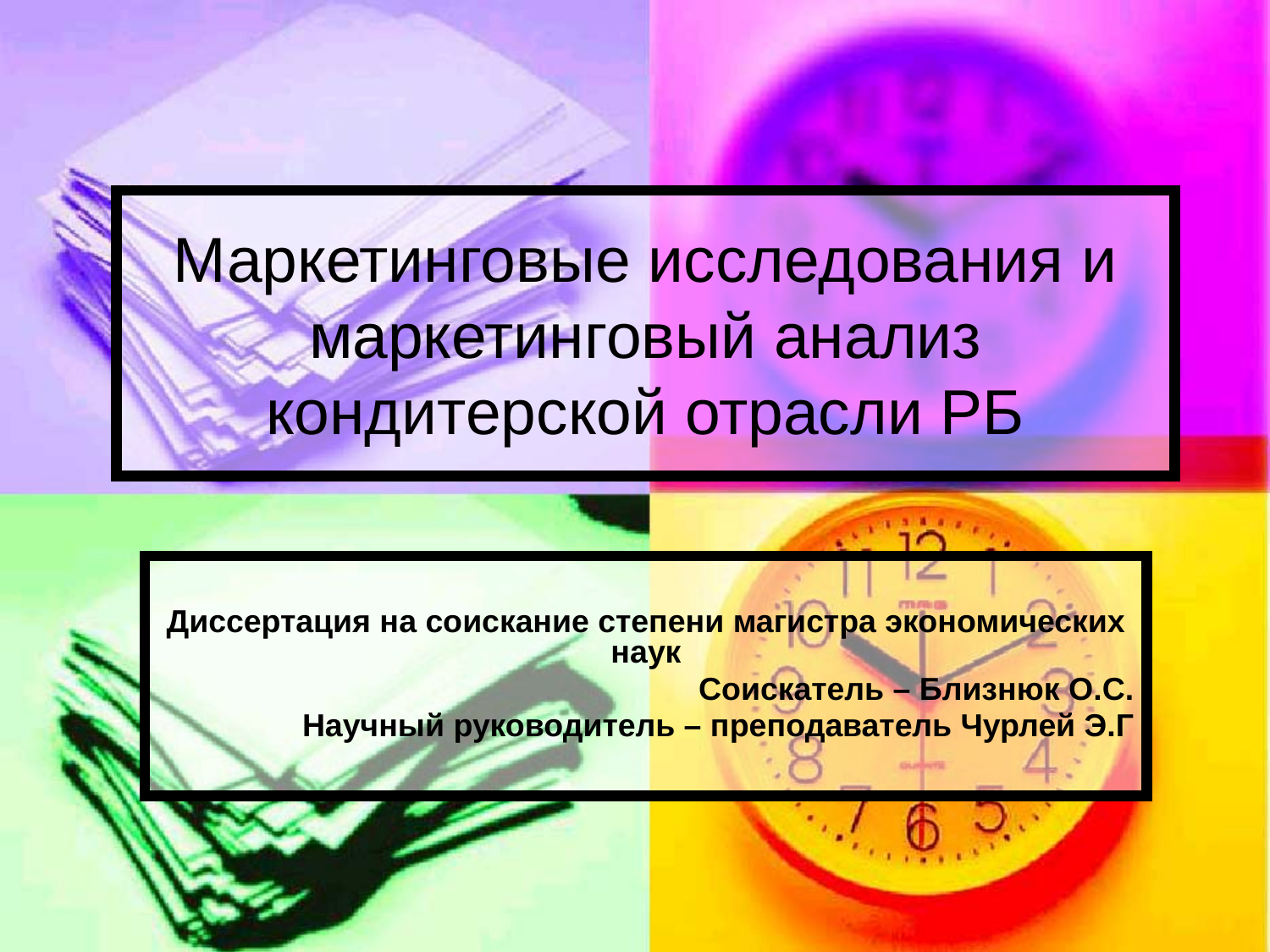

# Маркетинговые исследования и маркетинговый анализ кондитерской отрасли РБ

Диссертация на соискание степени магистра экономических наук
Соискатель – Близнюк О.С.
Научный руководитель – преподаватель Чурлей Э.Г